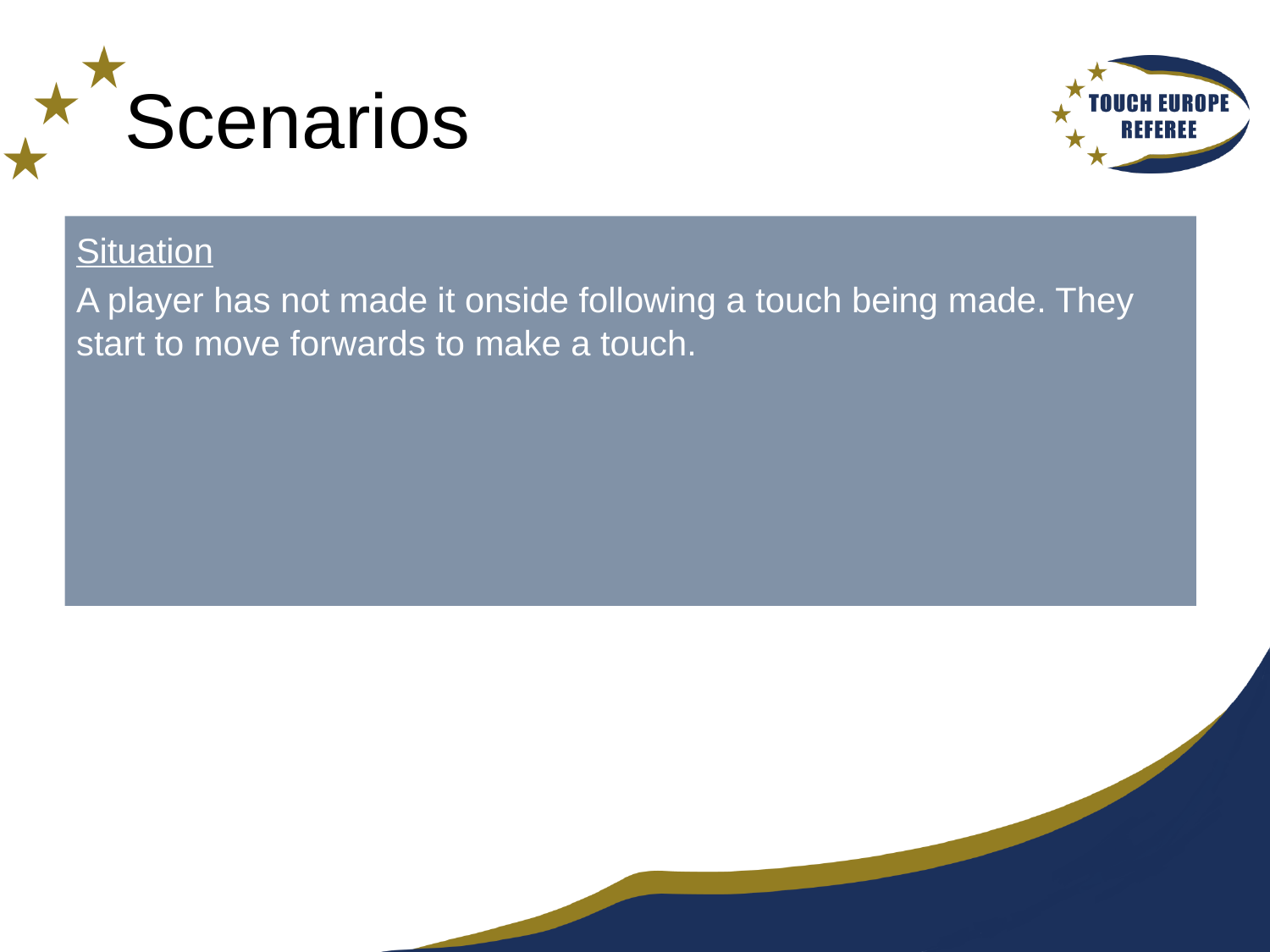

# Scenarios

Situation
A player has not made it onside following a touch being made. They start to move forwards to make a touch.